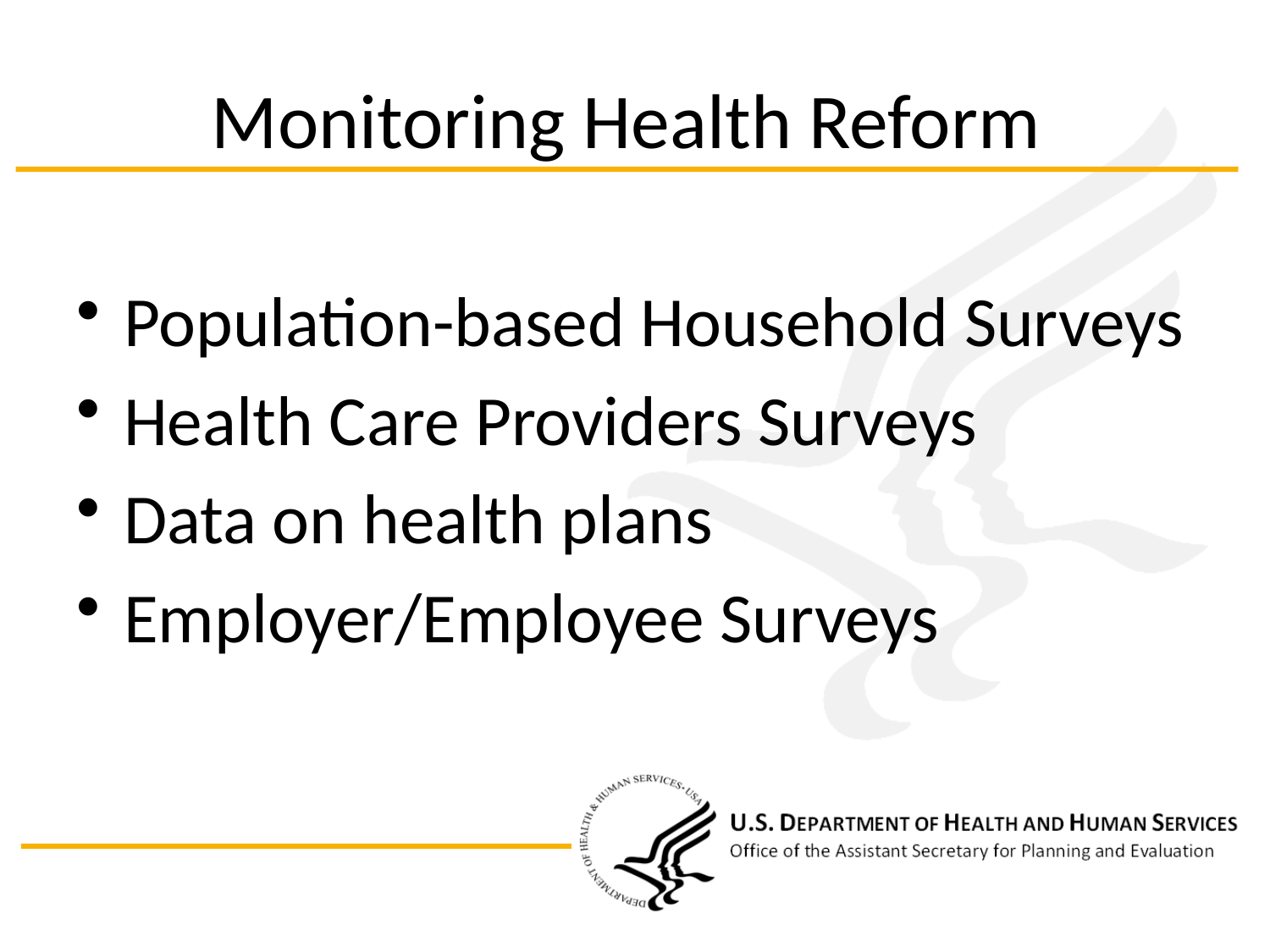

# Monitoring Health Reform
Population-based Household Surveys
Health Care Providers Surveys
Data on health plans
Employer/Employee Surveys